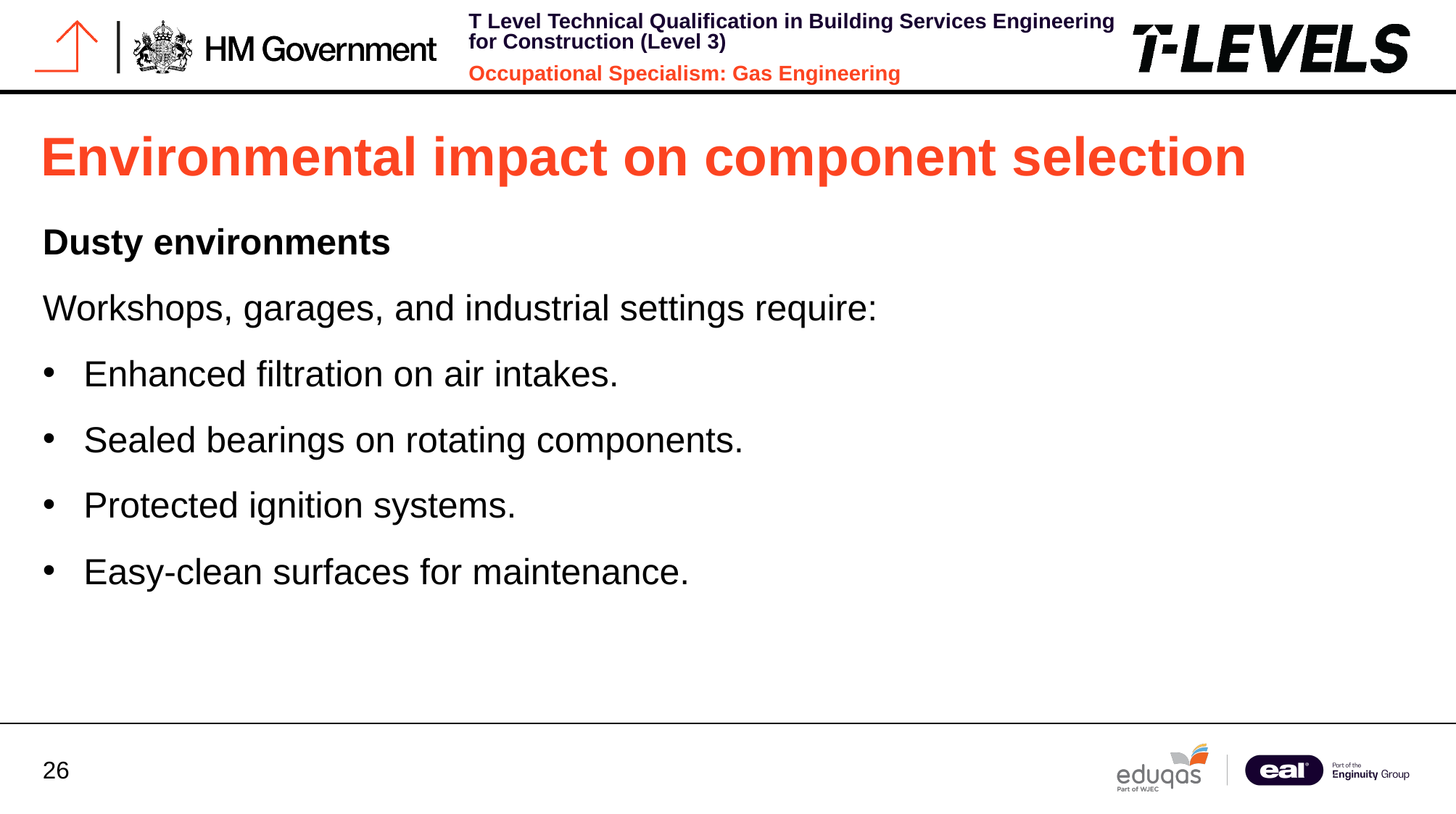

# Environmental impact on component selection
Dusty environments
Workshops, garages, and industrial settings require:
Enhanced filtration on air intakes.
Sealed bearings on rotating components.
Protected ignition systems.
Easy-clean surfaces for maintenance.